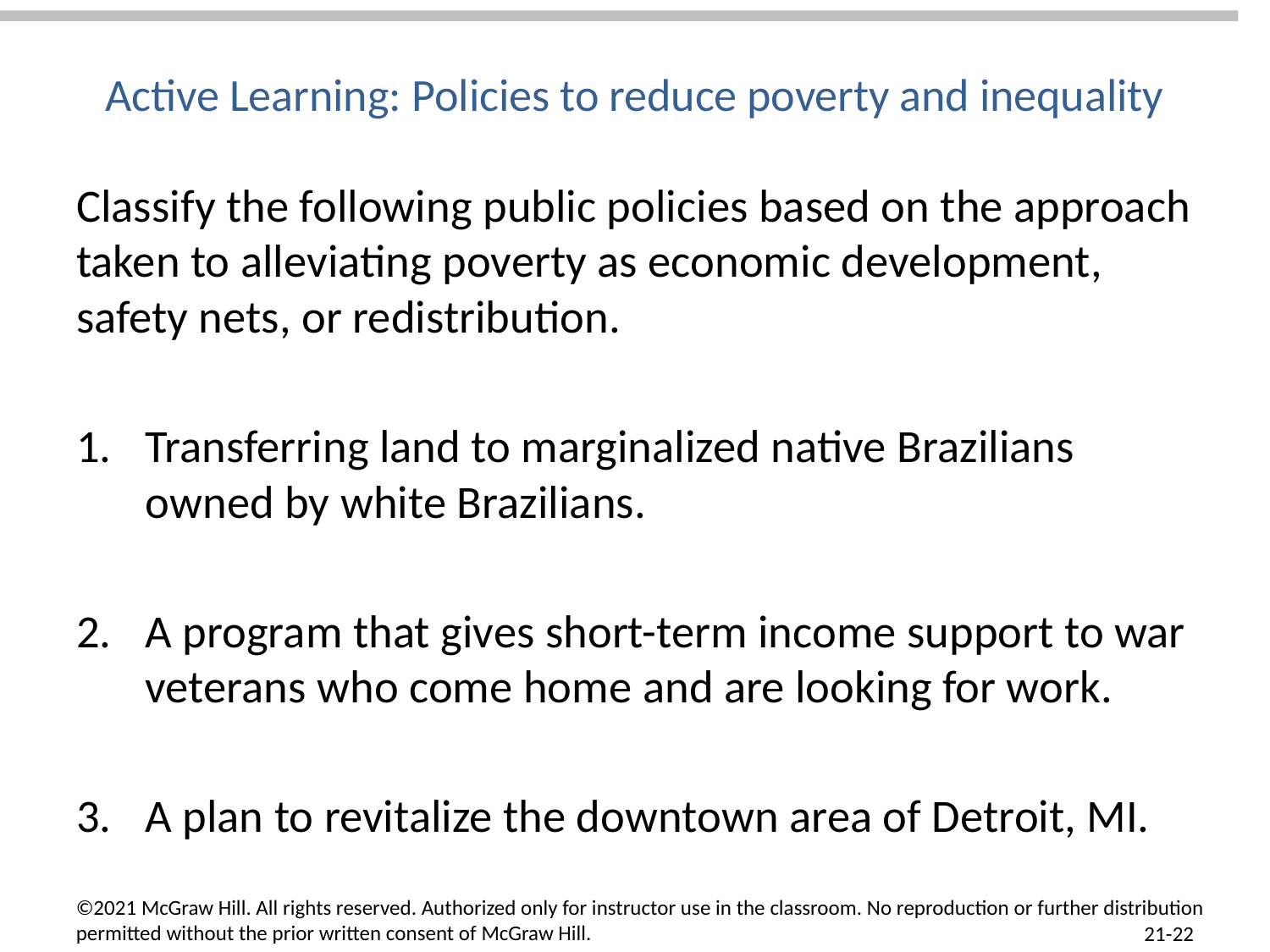

# Active Learning: Policies to reduce poverty and inequality
Classify the following public policies based on the approach taken to alleviating poverty as economic development, safety nets, or redistribution.

Transferring land to marginalized native Brazilians owned by white Brazilians.

A program that gives short-term income support to war veterans who come home and are looking for work.

A plan to revitalize the downtown area of Detroit, MI.